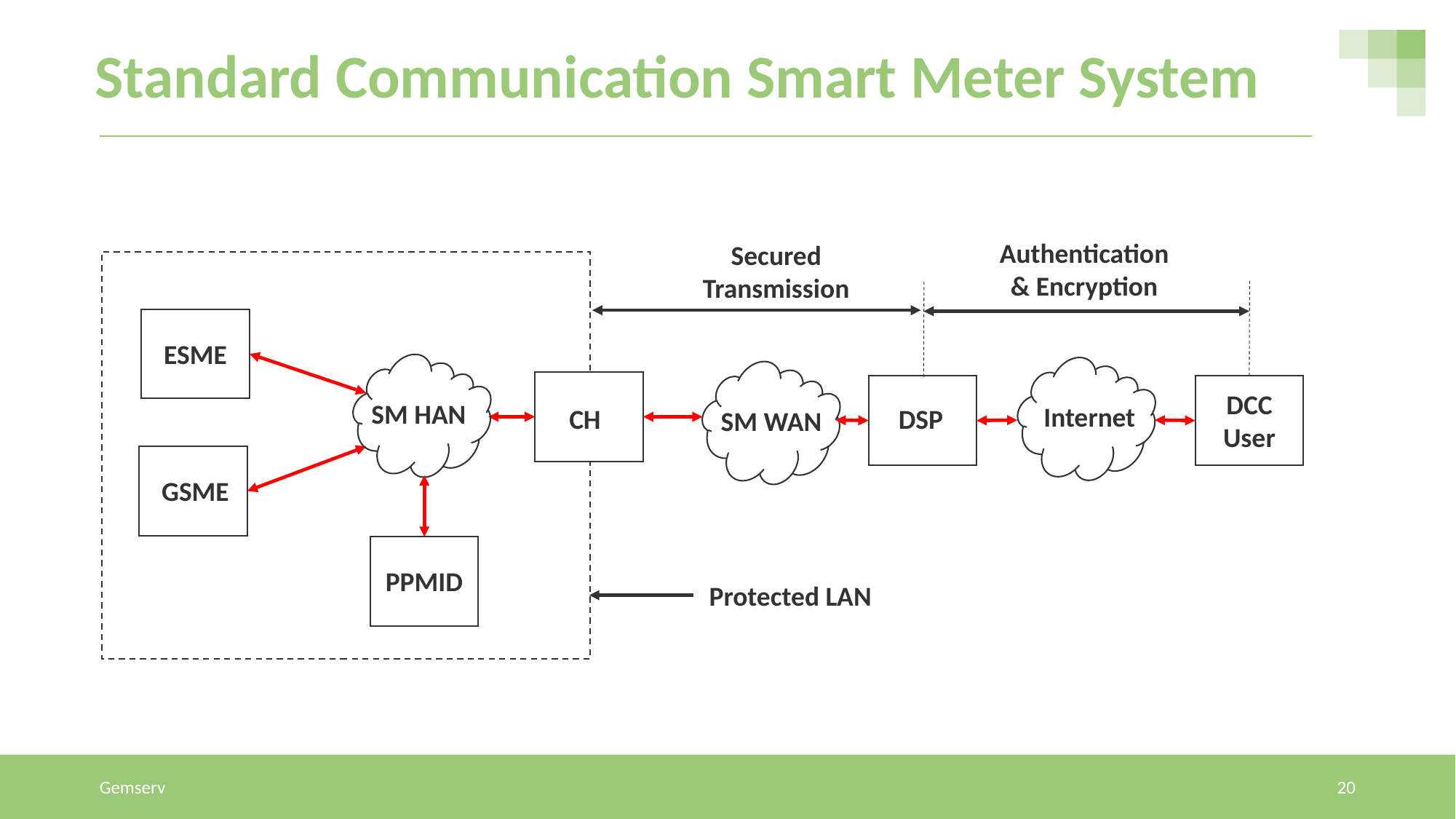

# Standard Communication Smart Meter System
Authentication
& Encryption
Secured
Transmission

Protected LAN

ESME

SM HAN

SM WAN

CH

DSP

DCC
User
Internet

GSME

PPMID
Gemserv
20